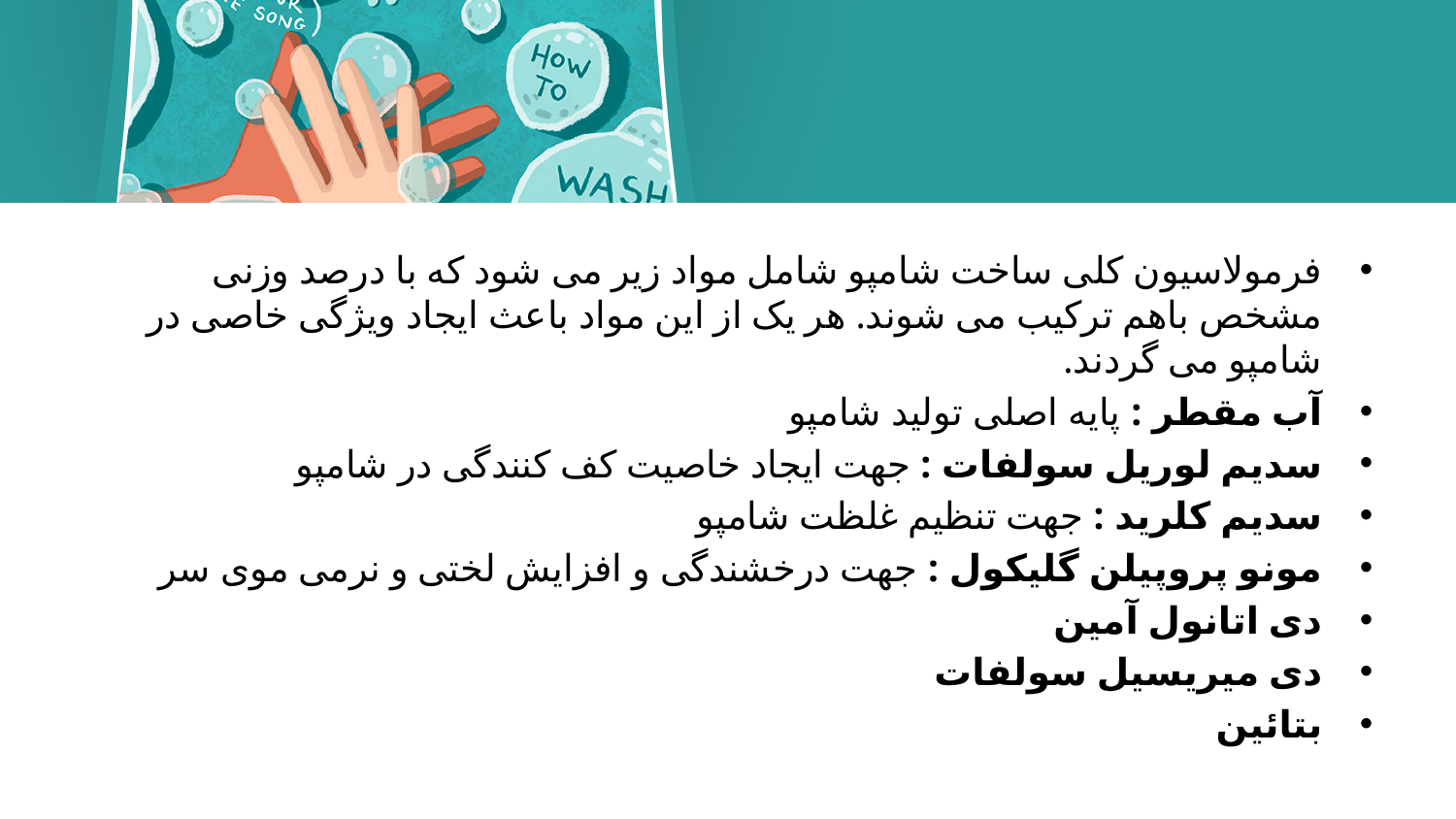

#
فرمولاسیون کلی ساخت شامپو شامل مواد زیر می شود که با درصد وزنی مشخص باهم ترکیب می شوند. هر یک از این مواد باعث ایجاد ویژگی خاصی در شامپو می گردند.
آب مقطر : پایه اصلی تولید شامپو
سدیم لوریل سولفات : جهت ایجاد خاصیت کف کنندگی در شامپو
سدیم کلرید : جهت تنظیم غلظت شامپو
مونو پروپیلن گلیکول : جهت درخشندگی و افزایش لختی و نرمی موی سر
دی اتانول آمین
دی میریسیل سولفات
بتائین